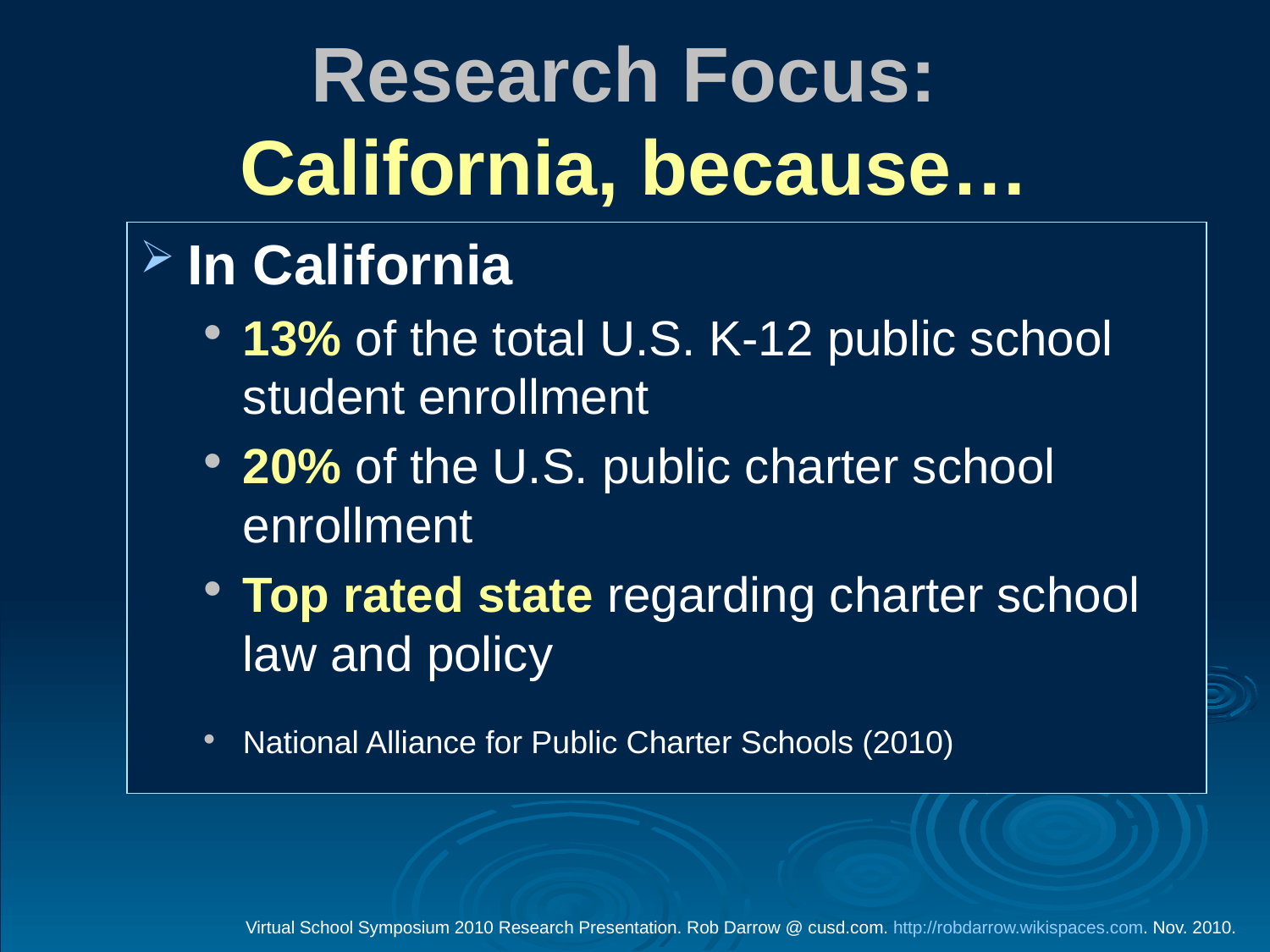

# Research Focus: California, because…
In California
13% of the total U.S. K-12 public school student enrollment
20% of the U.S. public charter school enrollment
Top rated state regarding charter school
law and policy

National Alliance for Public Charter Schools (2010)